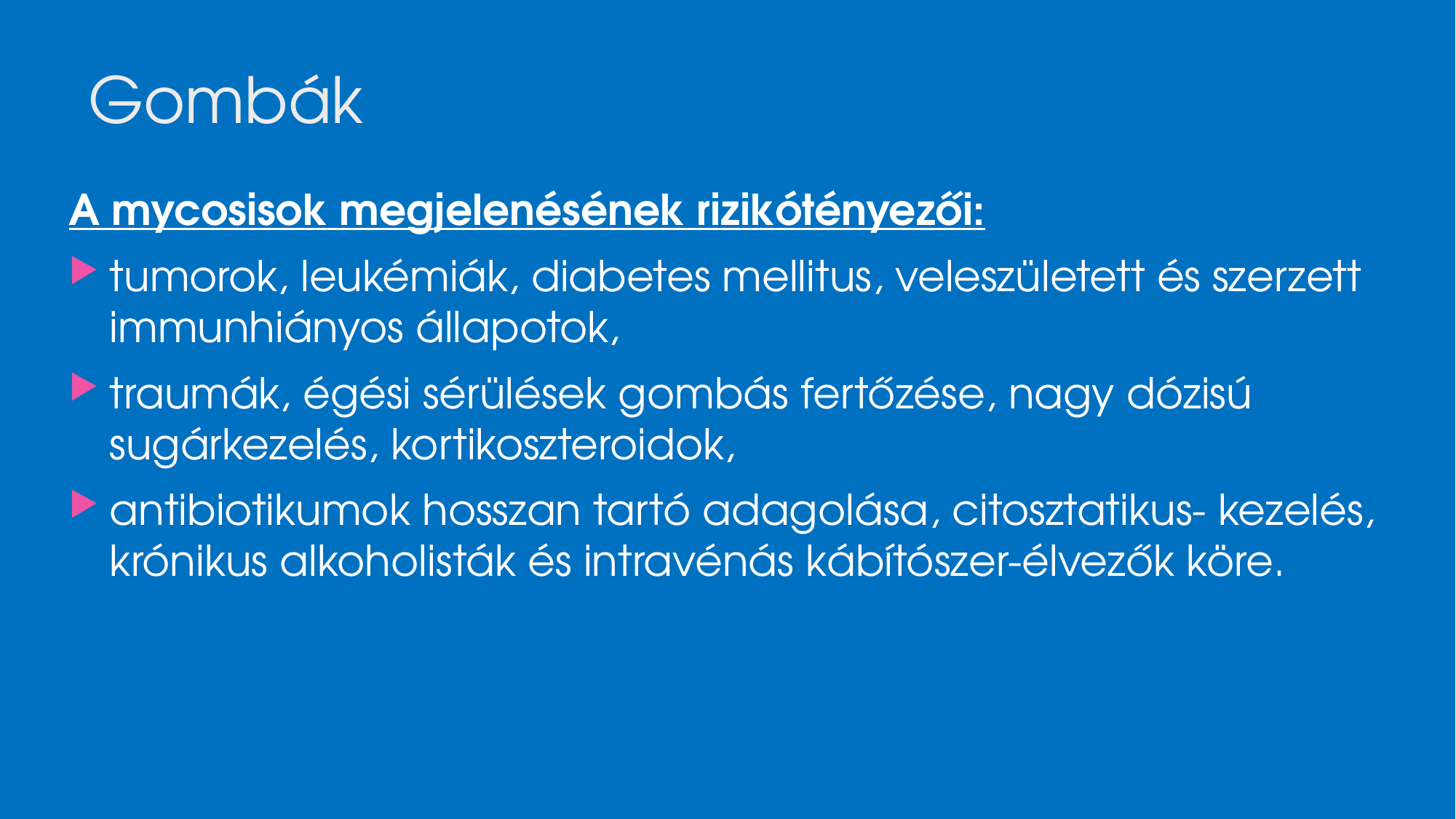

# Gombák
A mycosisok megjelenésének rizikótényezői:
tumorok, leukémiák, diabetes mellitus, veleszületett és szerzett immunhiányos állapotok,
traumák, égési sérülések gombás fertőzése, nagy dózisú sugárkezelés, kortikoszteroidok,
antibiotikumok hosszan tartó adagolása, citosztatikus- kezelés, krónikus alkoholisták és intravénás kábítószer-élvezők köre.